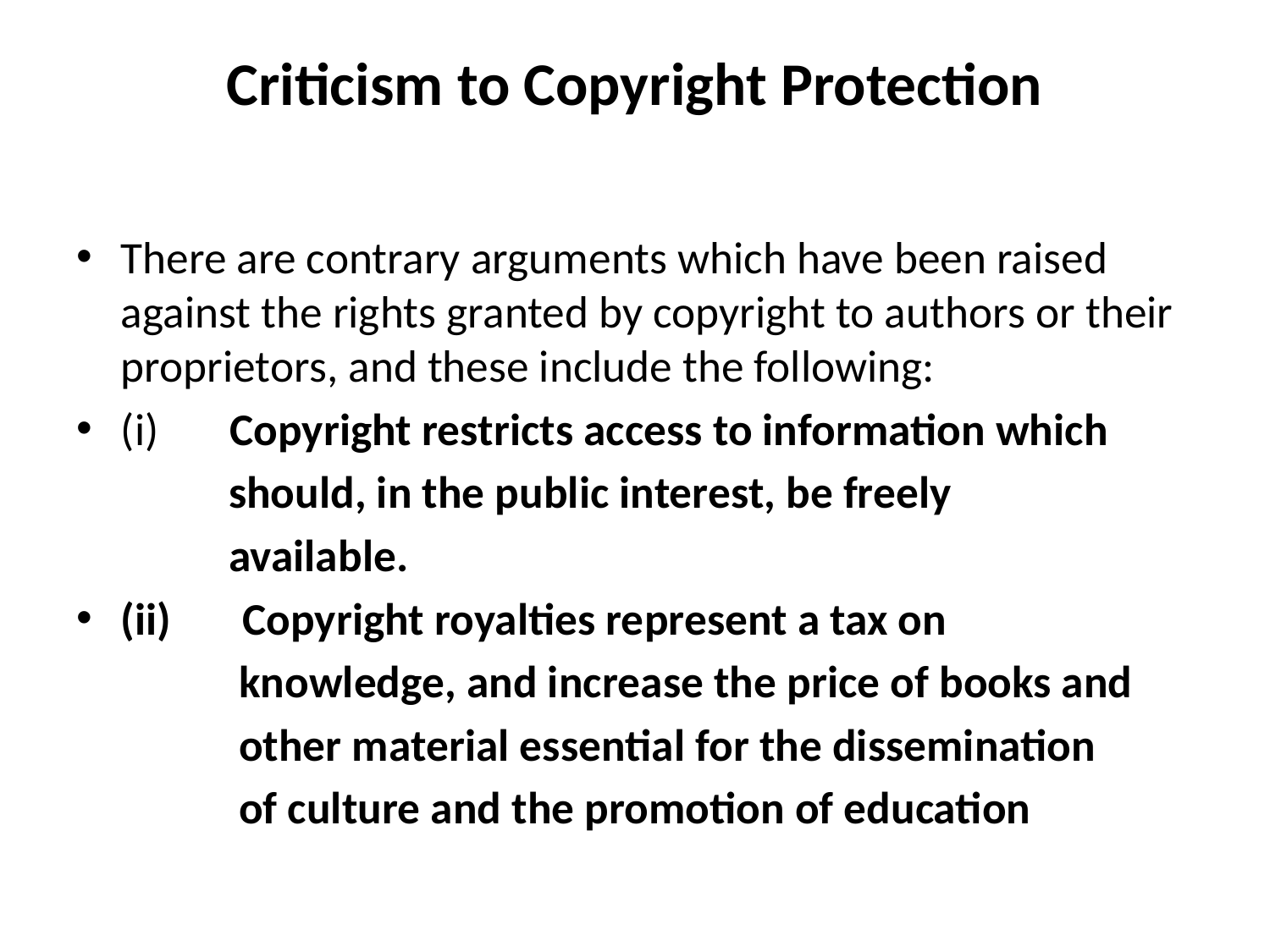

# Criticism to Copyright Protection
There are contrary arguments which have been raised against the rights granted by copyright to authors or their proprietors, and these include the following:
(i)       Copyright restricts access to information which
               should, in the public interest, be freely
               available.
(ii)       Copyright royalties represent a tax on
                knowledge, and increase the price of books and
                other material essential for the dissemination
                of culture and the promotion of education